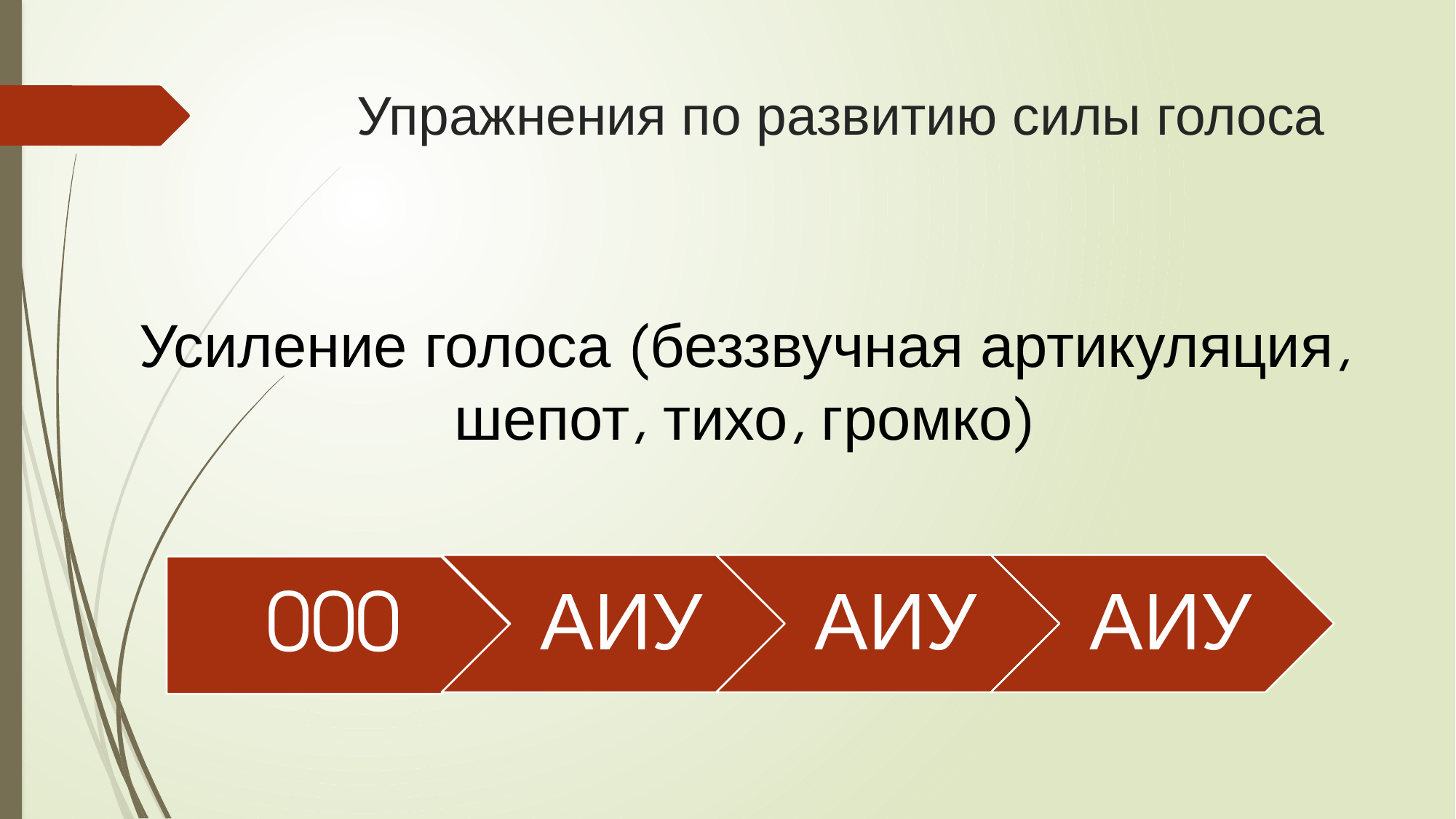

# Упражнения по развитию силы голоса
Усиление голоса (беззвучная артикуляция, шепот, тихо, громко)
000
АИУ
АИУ
АИУ